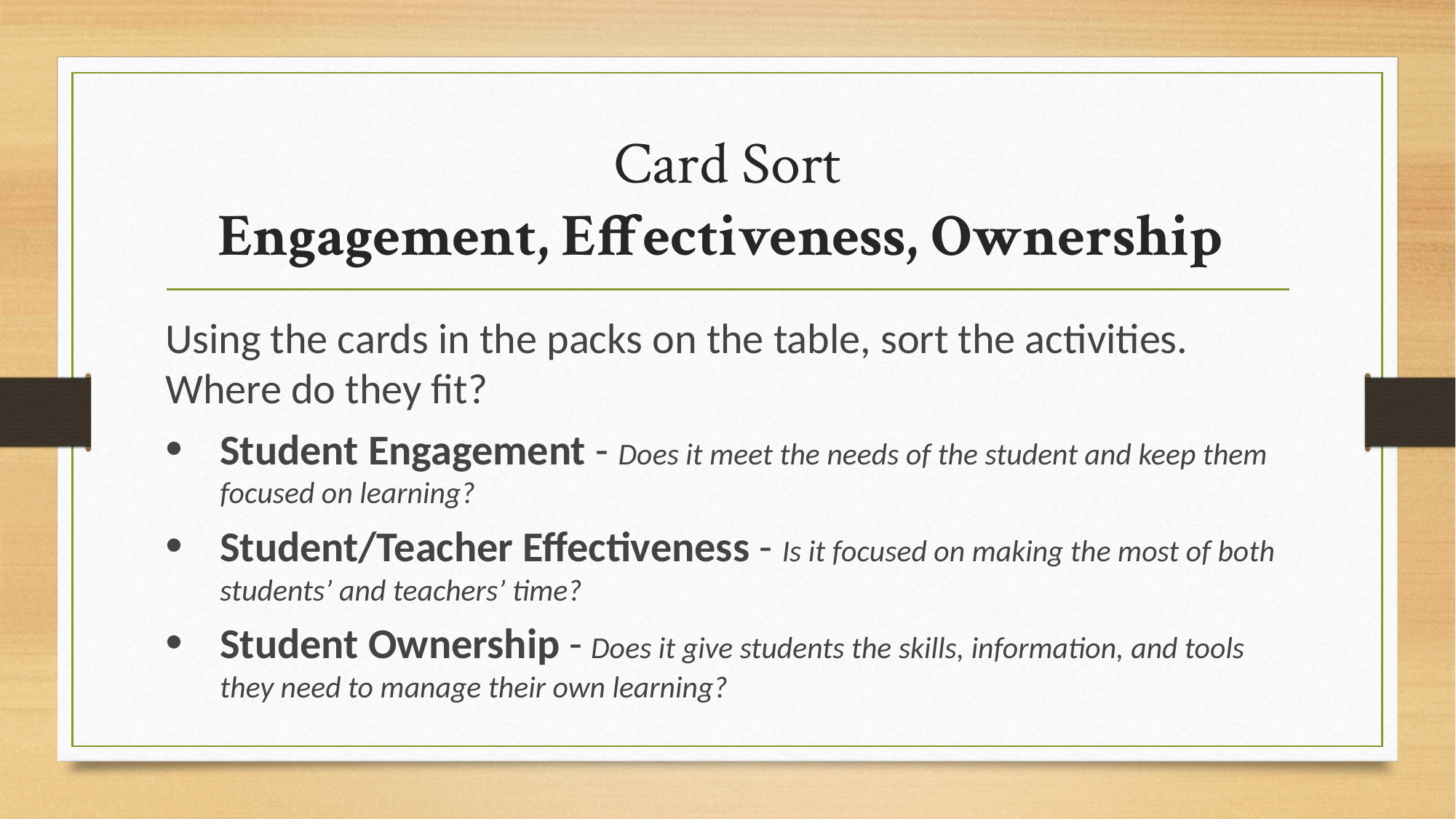

# Card Sort Engagement, Effectiveness, Ownership
Using the cards in the packs on the table, sort the activities. Where do they fit?
Student Engagement - Does it meet the needs of the student and keep them focused on learning?
Student/Teacher Effectiveness - Is it focused on making the most of both students’ and teachers’ time?
Student Ownership - Does it give students the skills, information, and tools they need to manage their own learning?